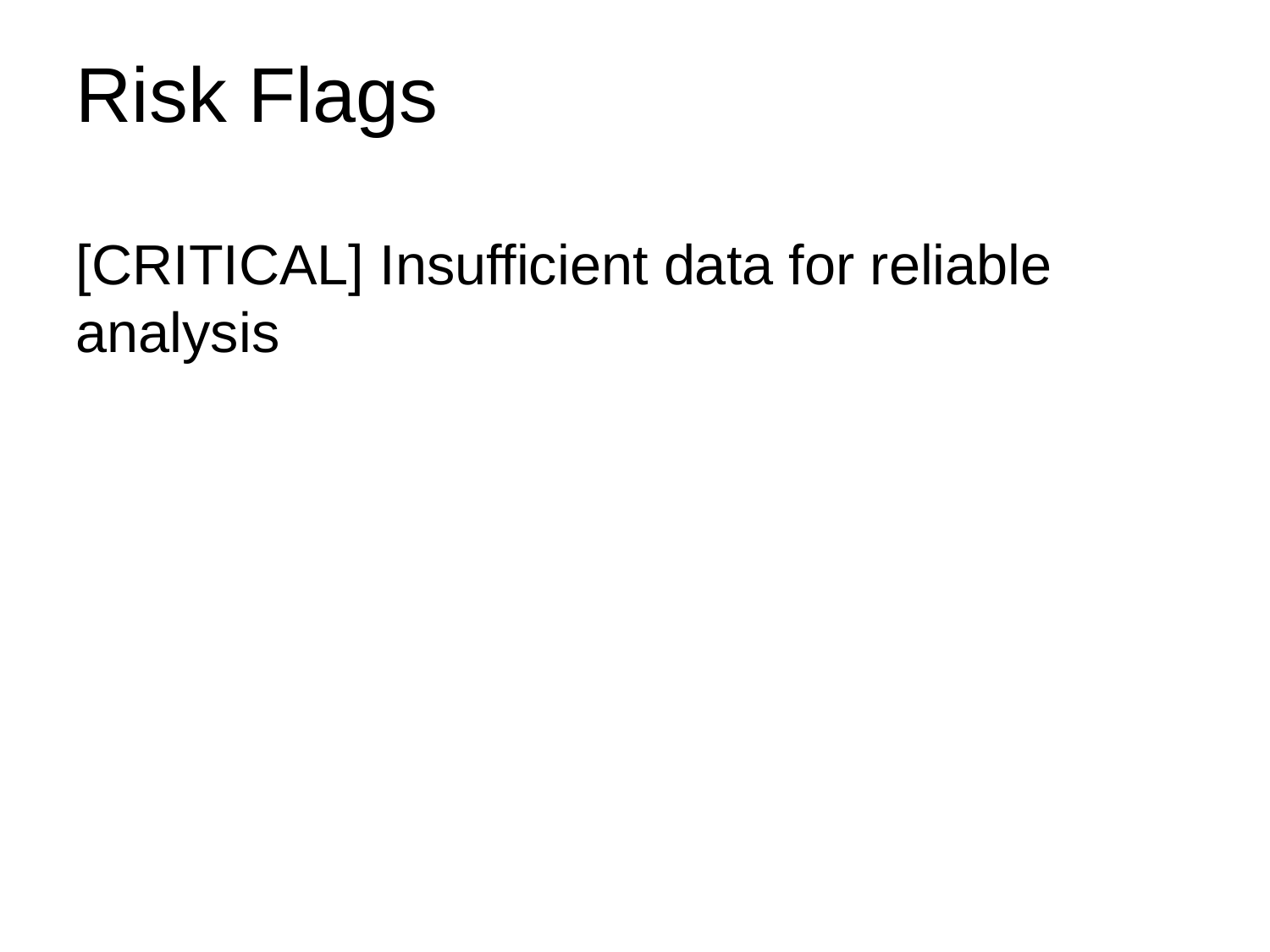

# Risk Flags
[CRITICAL] Insufficient data for reliable analysis